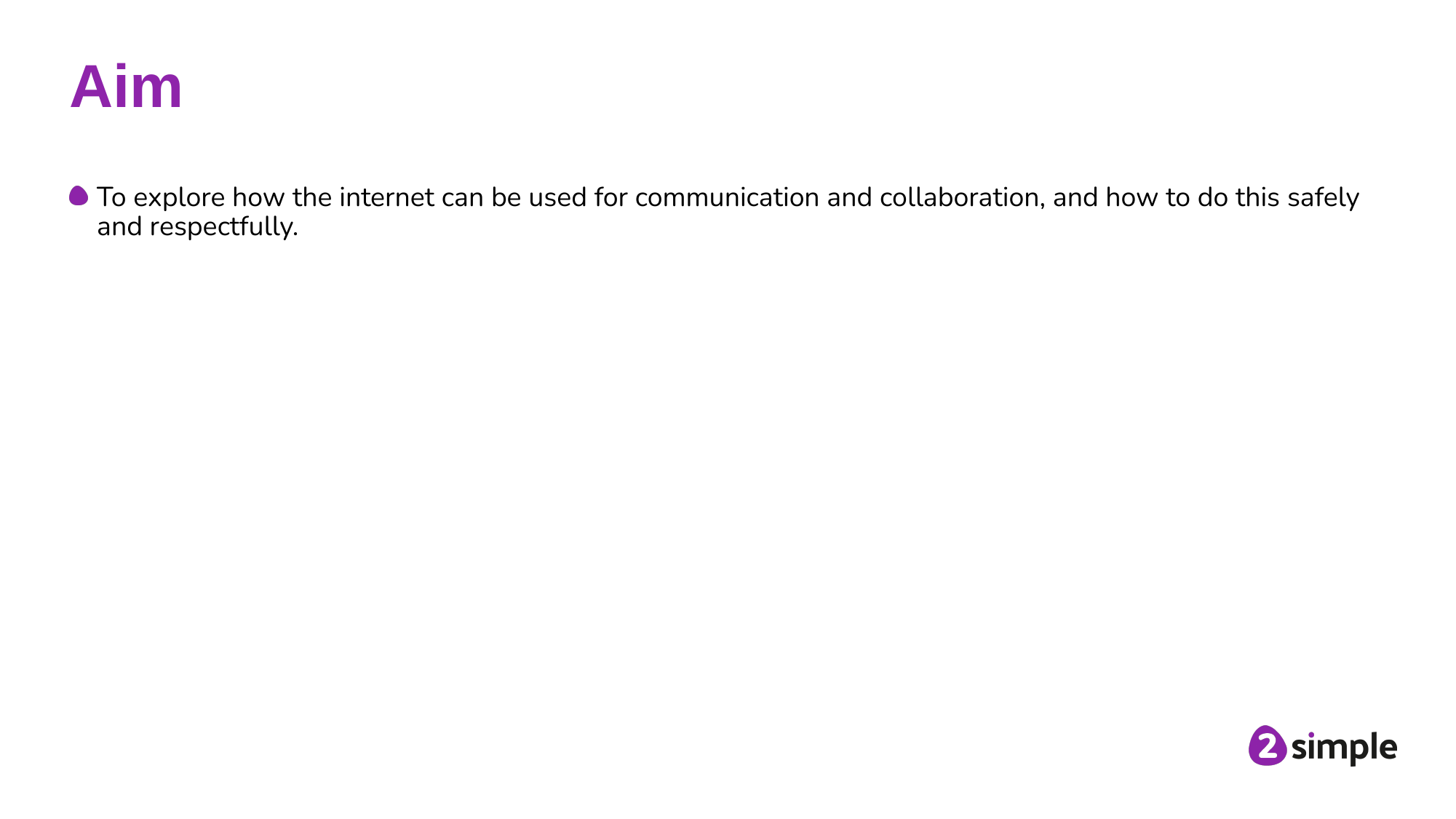

# Aim
To explore how the internet can be used for communication and collaboration, and how to do this safely and respectfully.